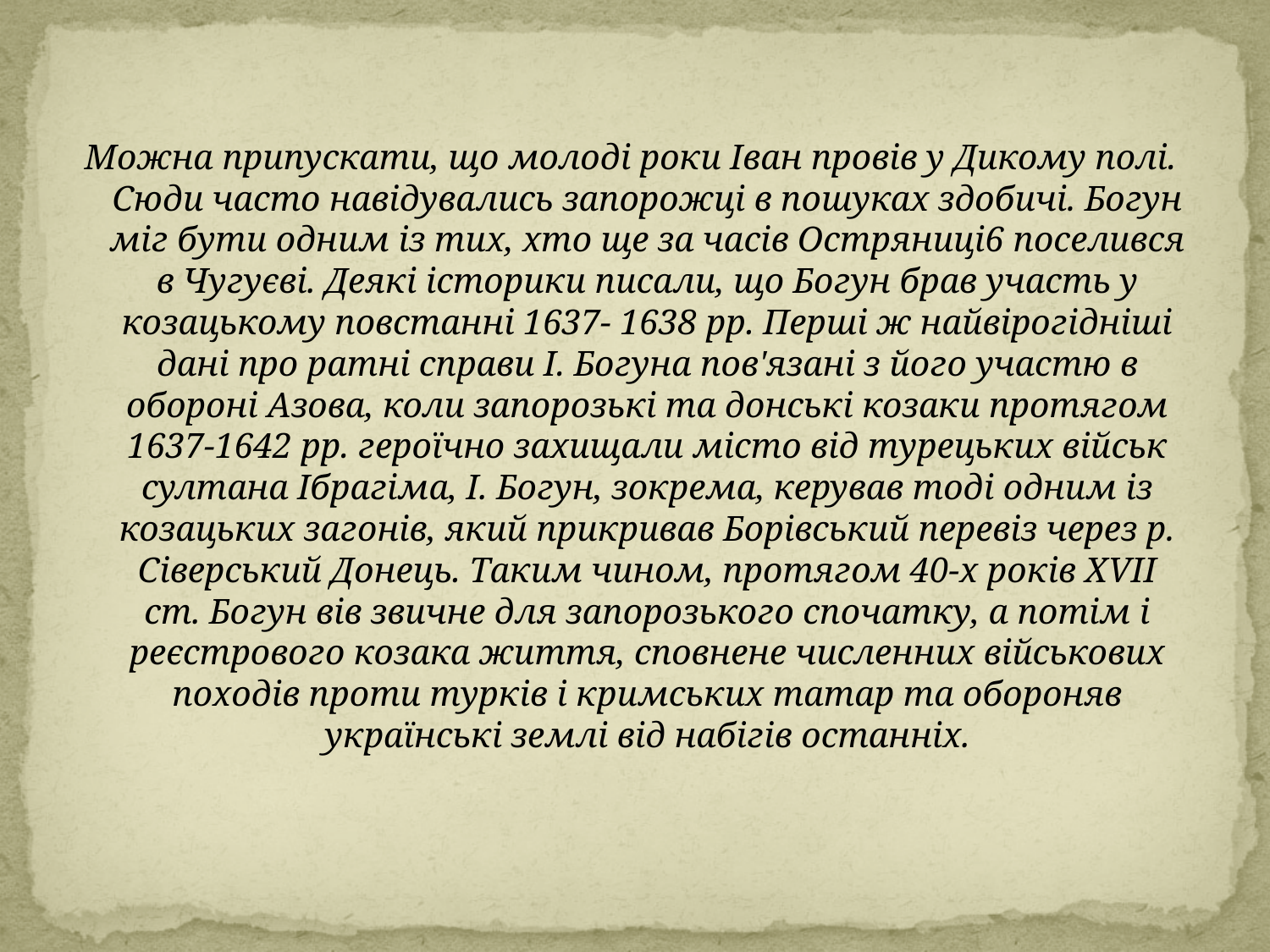

Можна припускати, що молоді роки Іван провів у Дикому полі. Сюди часто навідувались запорожці в пошуках здобичі. Богун міг бути одним із тих, хто ще за часів Остряниці6 поселився в Чугуєві. Деякі історики писали, що Богун брав участь у козацькому повстанні 1637- 1638 рр. Перші ж найвірогідніші дані про ратні справи І. Богуна пов'язані з його участю в обороні Азова, коли запорозькі та донські козаки протягом 1637-1642 рр. героїчно захищали місто від турецьких військ султана Ібрагіма, І. Богун, зокрема, керував тоді одним із козацьких загонів, який прикривав Борівський перевіз через р. Сіверський Донець. Таким чином, протягом 40-х років XVII ст. Богун вів звичне для запорозького спочатку, а потім і реєстрового козака життя, сповнене численних військових походів проти турків і кримських татар та обороняв українські землі від набігів останніх.